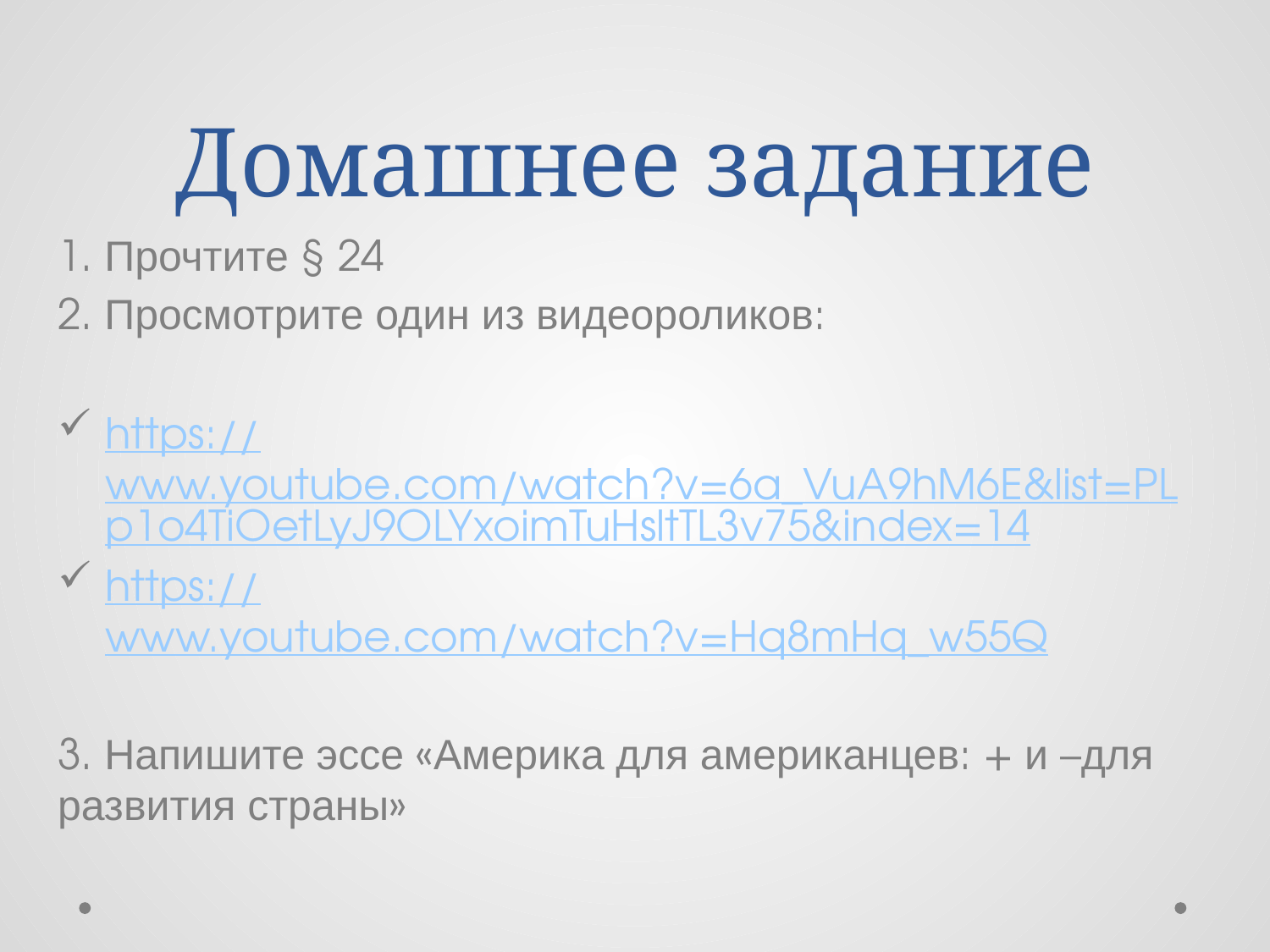

# Домашнее задание
1. Прочтите § 24
2. Просмотрите один из видеороликов:

https://www.youtube.com/watch?v=6a_VuA9hM6E&list=PLp1o4TiOetLyJ9OLYxoimTuHsltTL3v75&index=14
https://www.youtube.com/watch?v=Hq8mHq_w55Q

3. Напишите эссе «Америка для американцев: + и –для развития страны»